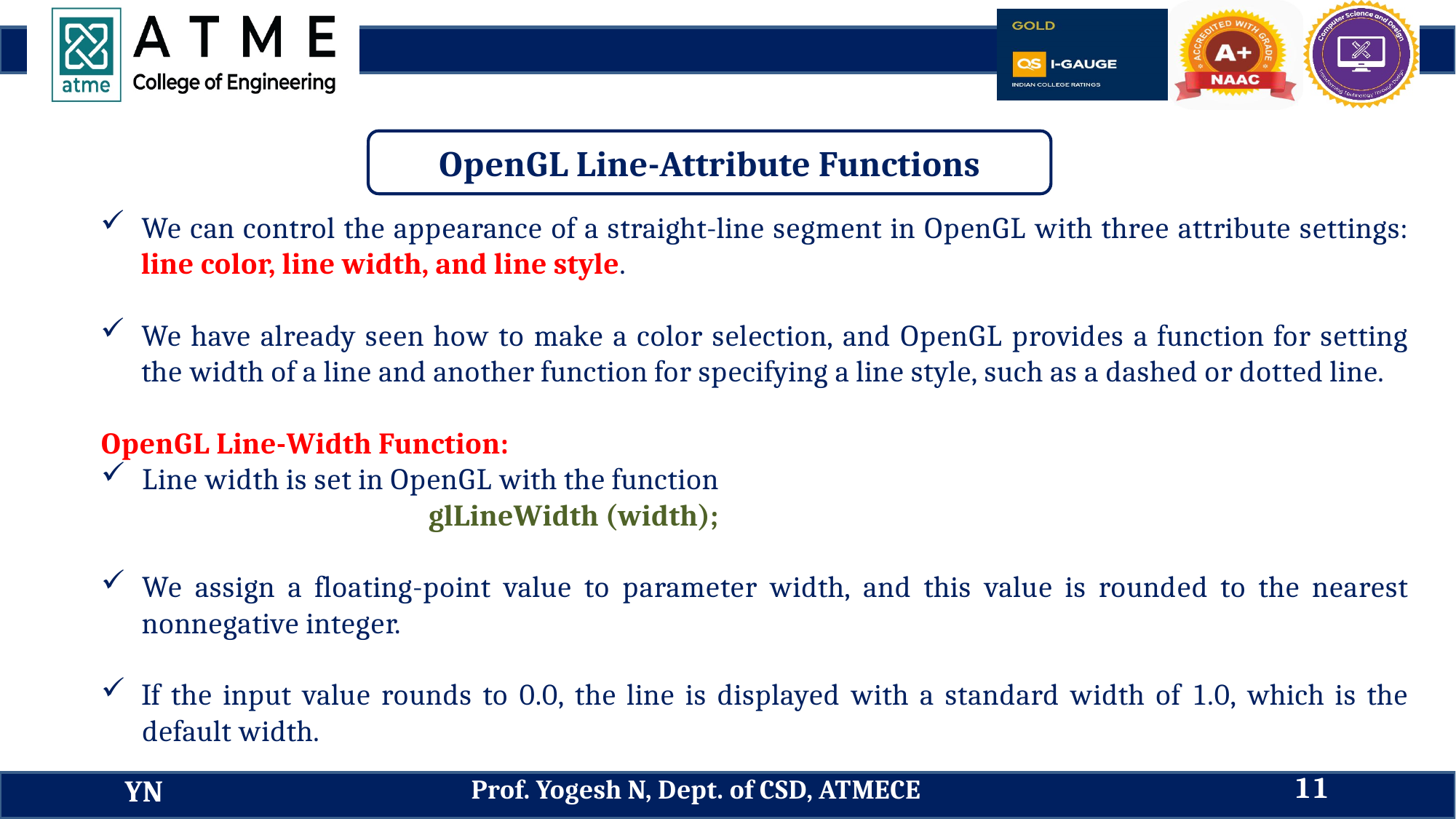

OpenGL Line-Attribute Functions
We can control the appearance of a straight-line segment in OpenGL with three attribute settings: line color, line width, and line style.

We have already seen how to make a color selection, and OpenGL provides a function for setting the width of a line and another function for specifying a line style, such as a dashed or dotted line.

OpenGL Line-Width Function:
Line width is set in OpenGL with the function
			glLineWidth (width);

We assign a floating-point value to parameter width, and this value is rounded to the nearest nonnegative integer.

If the input value rounds to 0.0, the line is displayed with a standard width of 1.0, which is the default width.
11
Prof. Yogesh N, Dept. of CSD, ATMECE
YN